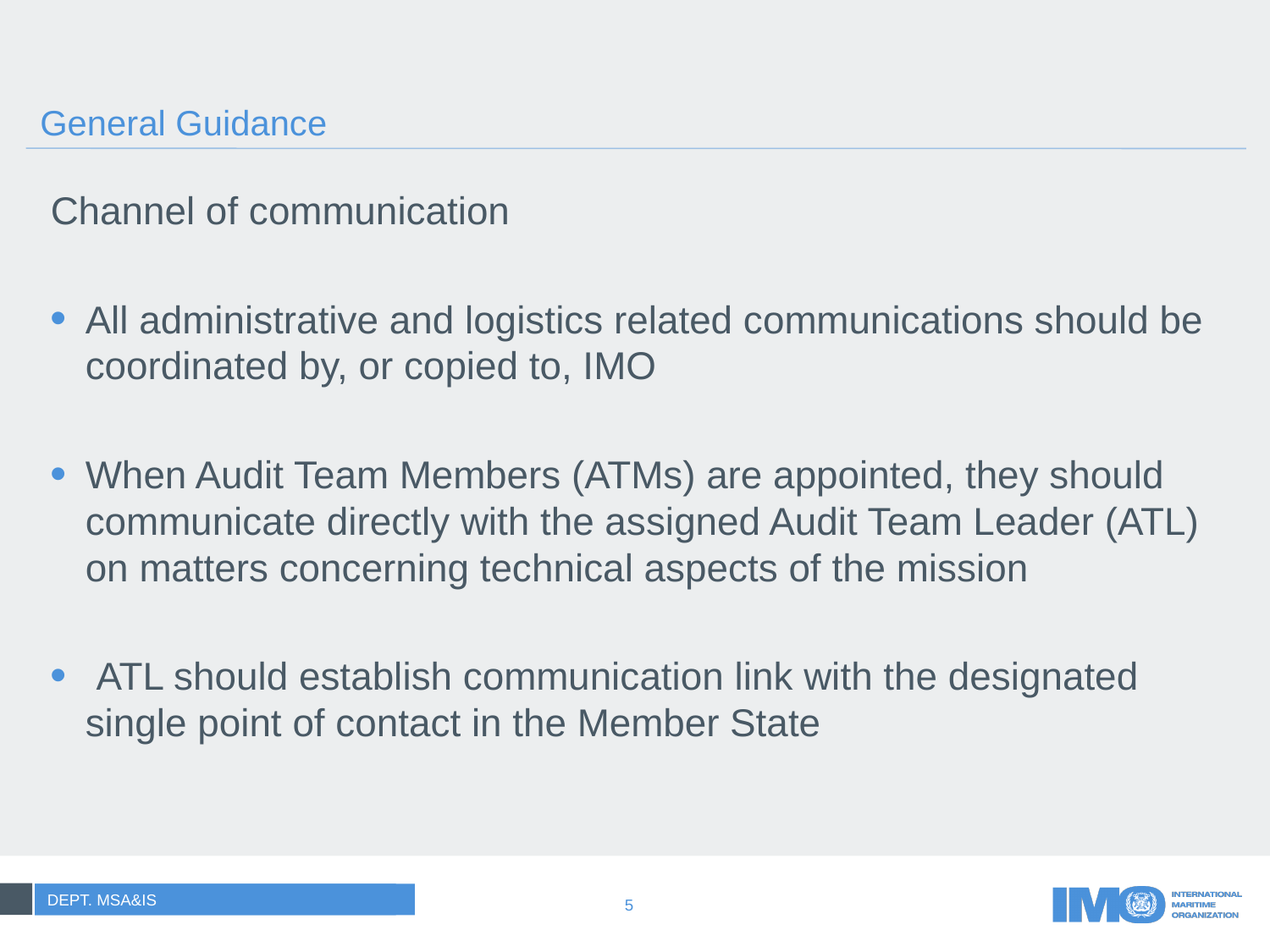

# General Guidance
Channel of communication

All administrative and logistics related communications should be coordinated by, or copied to, IMO

When Audit Team Members (ATMs) are appointed, they should communicate directly with the assigned Audit Team Leader (ATL) on matters concerning technical aspects of the mission

 ATL should establish communication link with the designated single point of contact in the Member State